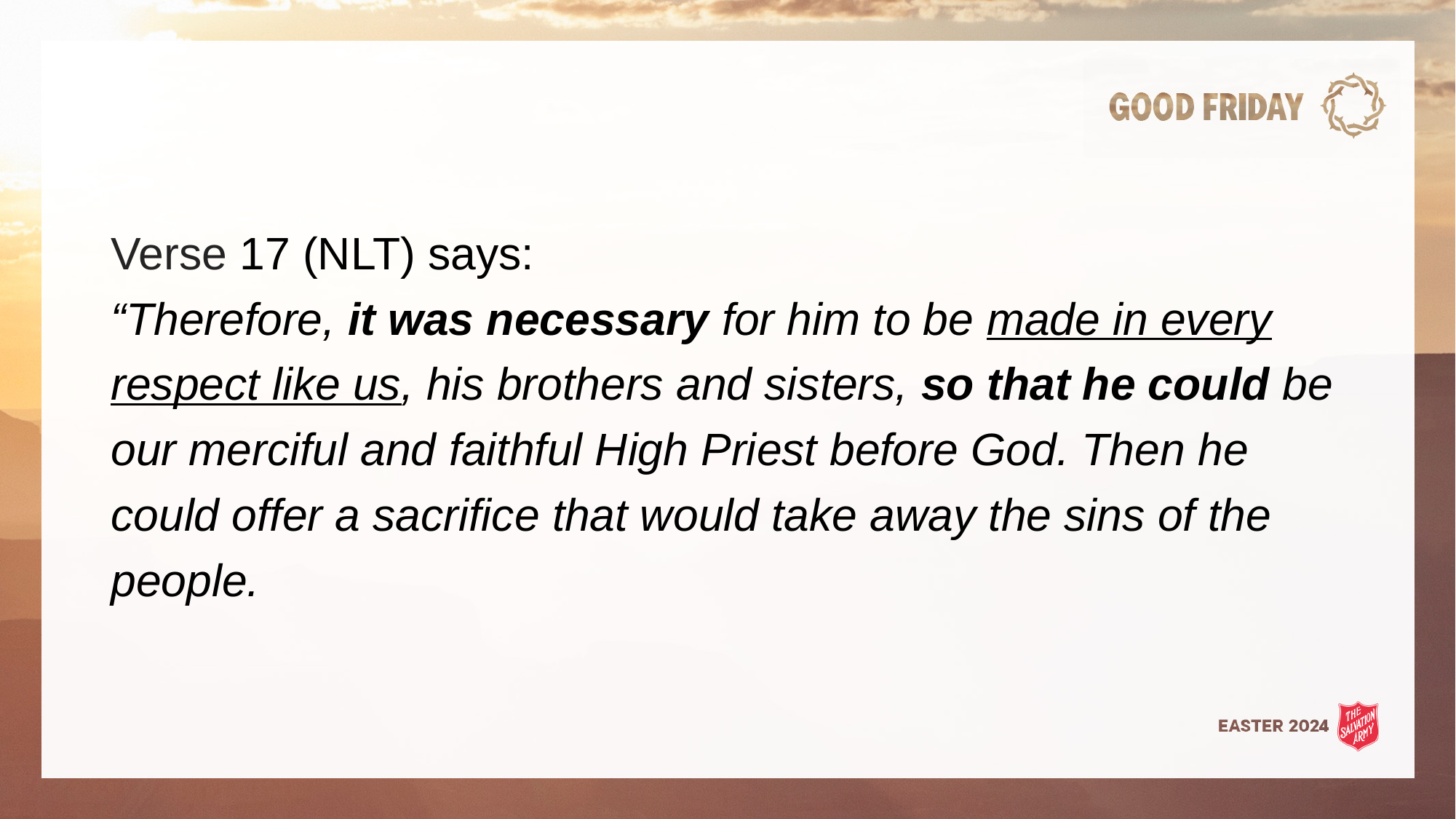

Verse 17 (NLT) says:  
“Therefore, it was necessary for him to be made in every respect like us, his brothers and sisters, so that he could be our merciful and faithful High Priest before God. Then he could offer a sacrifice that would take away the sins of the people.